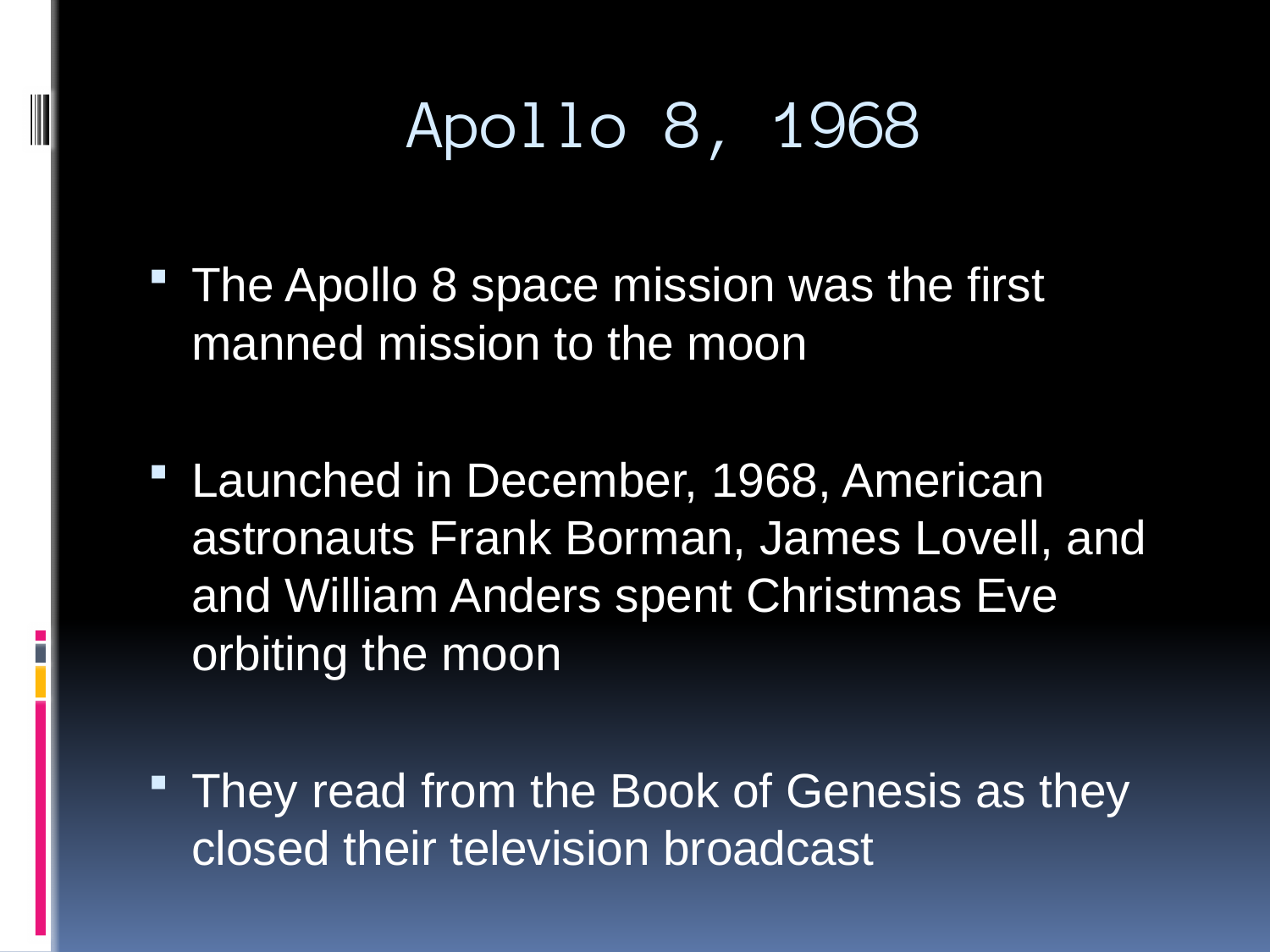

# Apollo 8, 1968
The Apollo 8 space mission was the first manned mission to the moon

Launched in December, 1968, American astronauts Frank Borman, James Lovell, and and William Anders spent Christmas Eve orbiting the moon

They read from the Book of Genesis as they closed their television broadcast